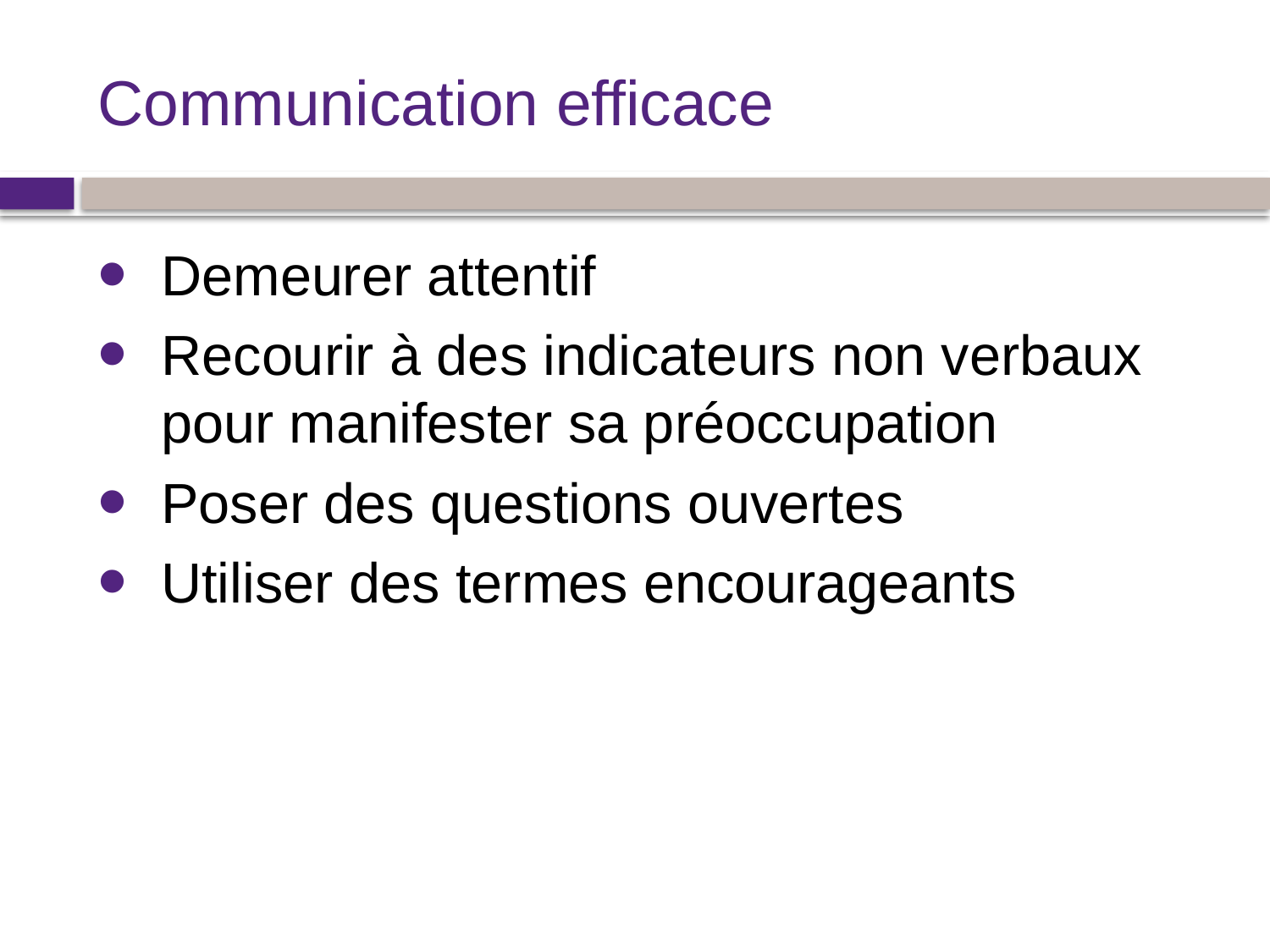

# Communication efficace
Demeurer attentif
Recourir à des indicateurs non verbaux pour manifester sa préoccupation
Poser des questions ouvertes
Utiliser des termes encourageants